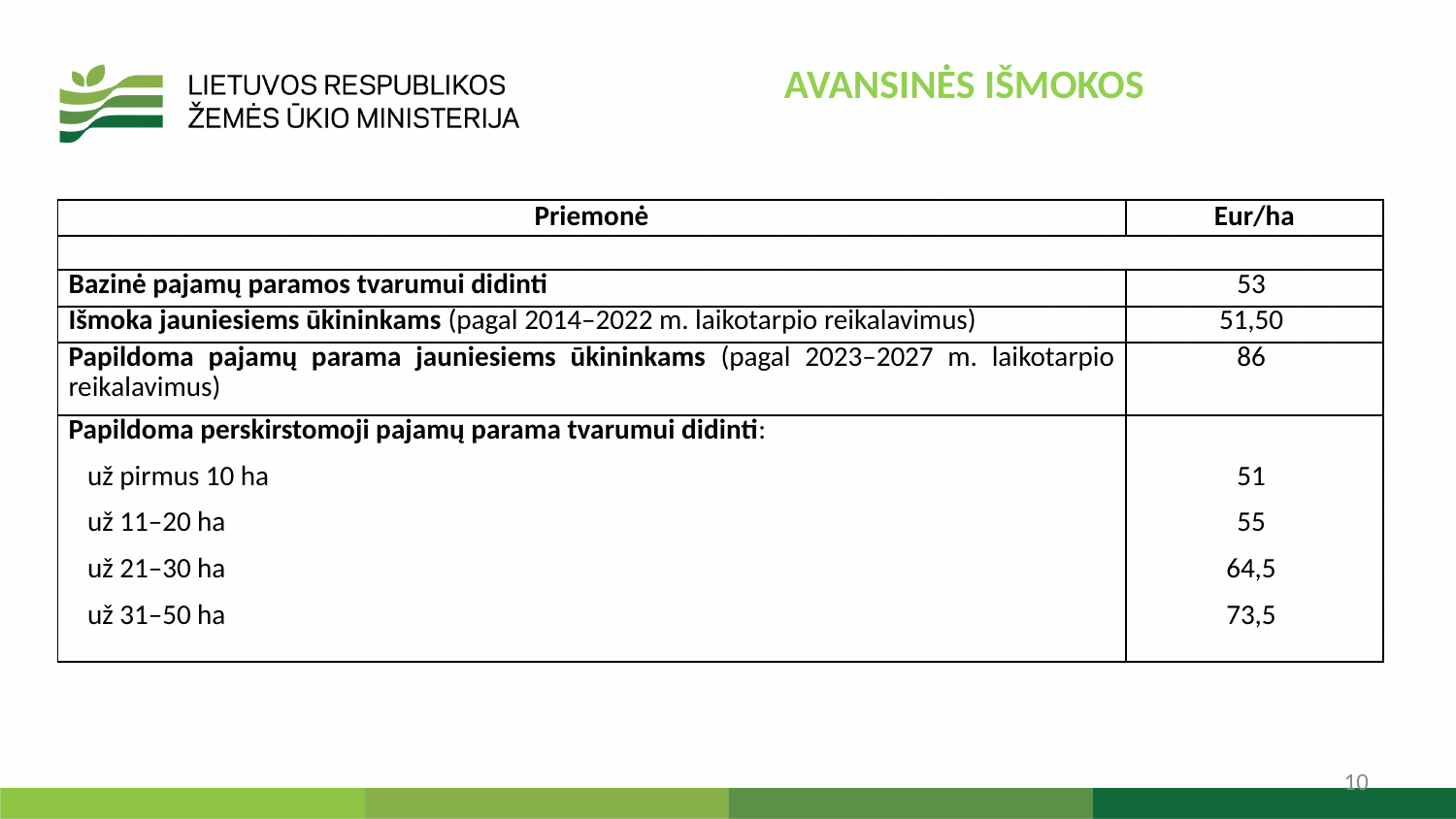

AVANSINĖS IŠMOKOS
| Priemonė | Eur/ha |
| --- | --- |
|  |  |
| Bazinė pajamų paramos tvarumui didinti | 53 |
| Išmoka jauniesiems ūkininkams (pagal 2014–2022 m. laikotarpio reikalavimus) | 51,50 |
| Papildoma pajamų parama jauniesiems ūkininkams (pagal 2023–2027 m. laikotarpio reikalavimus) | 86 |
| Papildoma perskirstomoji pajamų parama tvarumui didinti: už pirmus 10 ha už 11–20 ha už 21–30 ha už 31–50 ha | 51 55 64,5 73,5 |

10